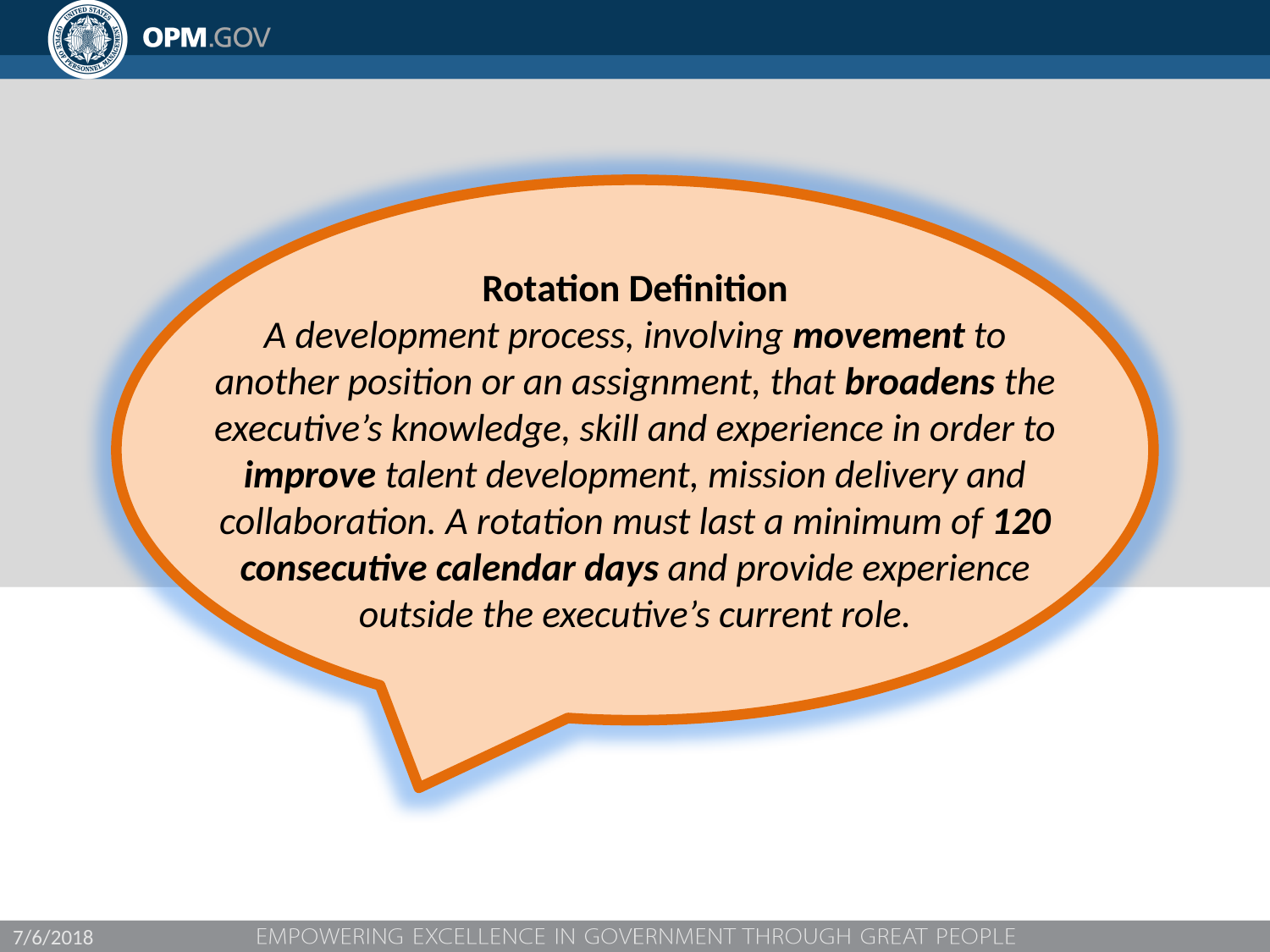

Rotation Definition
A development process, involving movement to another position or an assignment, that broadens the executive’s knowledge, skill and experience in order to improve talent development, mission delivery and collaboration. A rotation must last a minimum of 120 consecutive calendar days and provide experience outside the executive’s current role.
# “Rotation” Definition
7/6/2018
4